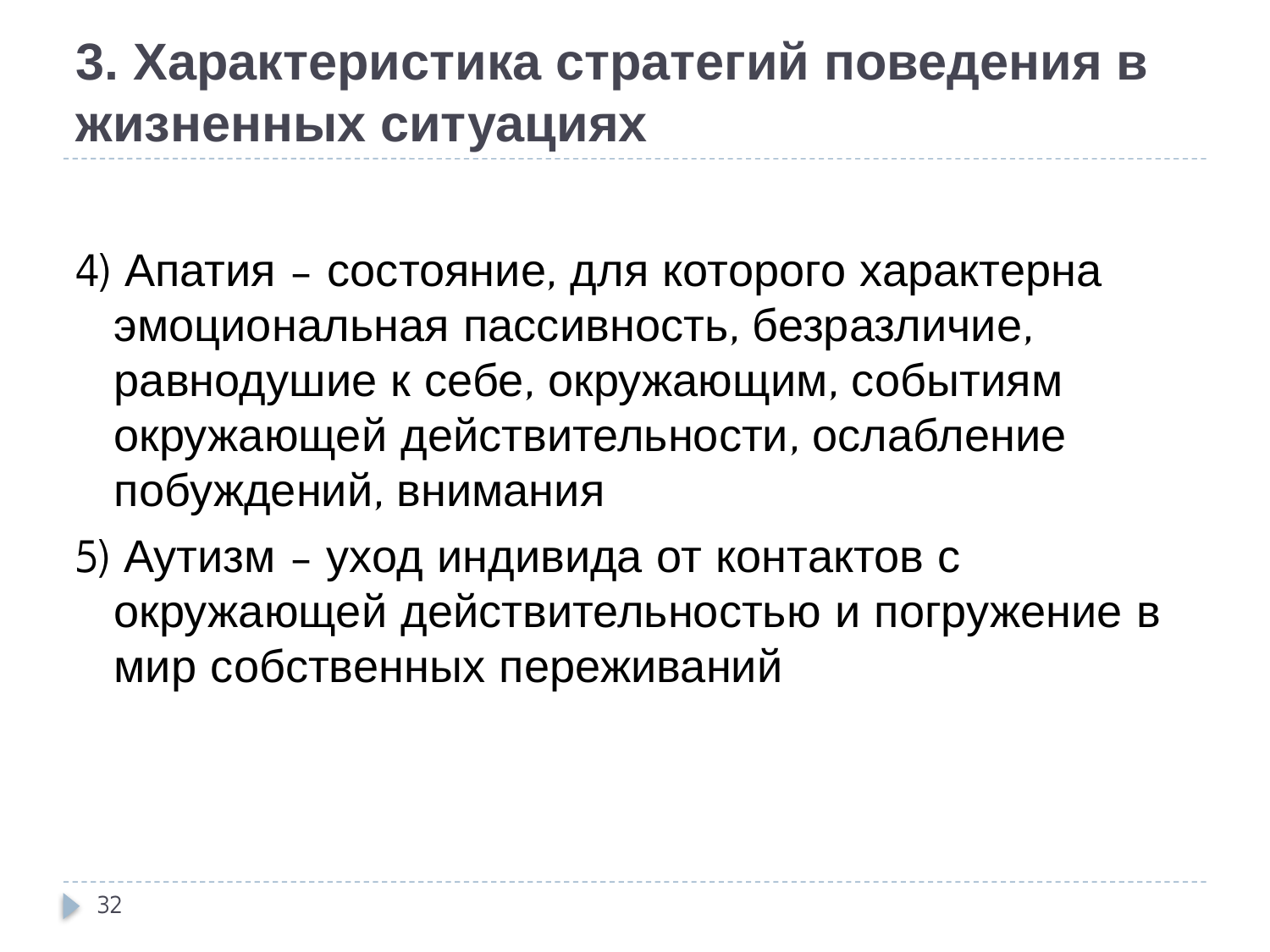

# 3. Характеристика стратегий поведения в жизненных ситуациях

4) Апатия – состояние, для которого характерна эмоциональная пассивность, безразличие, равнодушие к себе, окружающим, событиям окружающей действительности, ослабление побуждений, внимания
5) Аутизм – уход индивида от контактов с окружающей действительностью и погружение в мир собственных переживаний
32